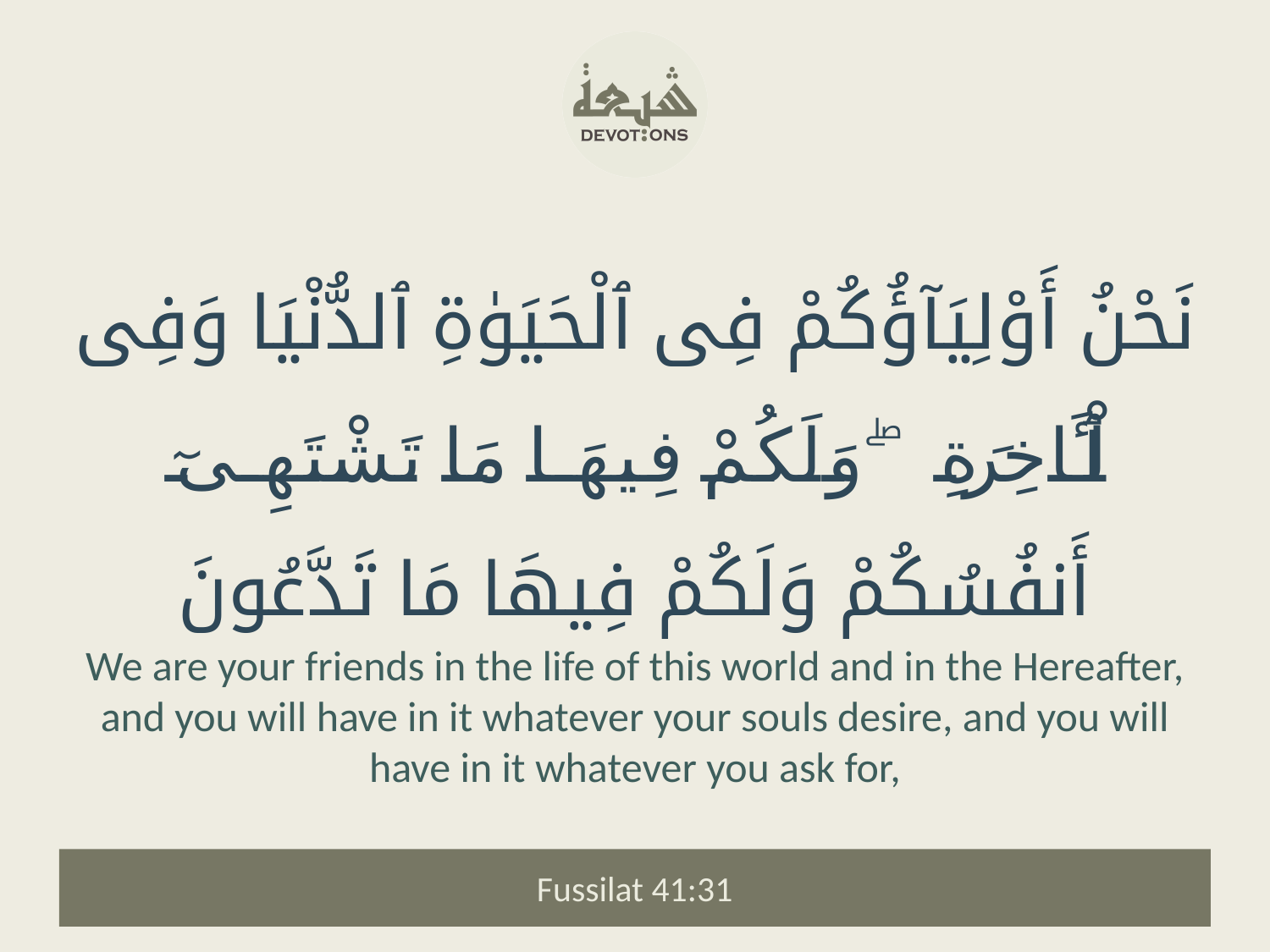

نَحْنُ أَوْلِيَآؤُكُمْ فِى ٱلْحَيَوٰةِ ٱلدُّنْيَا وَفِى ٱلْـَٔاخِرَةِ ۖ وَلَكُمْ فِيهَا مَا تَشْتَهِىٓ أَنفُسُكُمْ وَلَكُمْ فِيهَا مَا تَدَّعُونَ
We are your friends in the life of this world and in the Hereafter, and you will have in it whatever your souls desire, and you will have in it whatever you ask for,
Fussilat 41:31